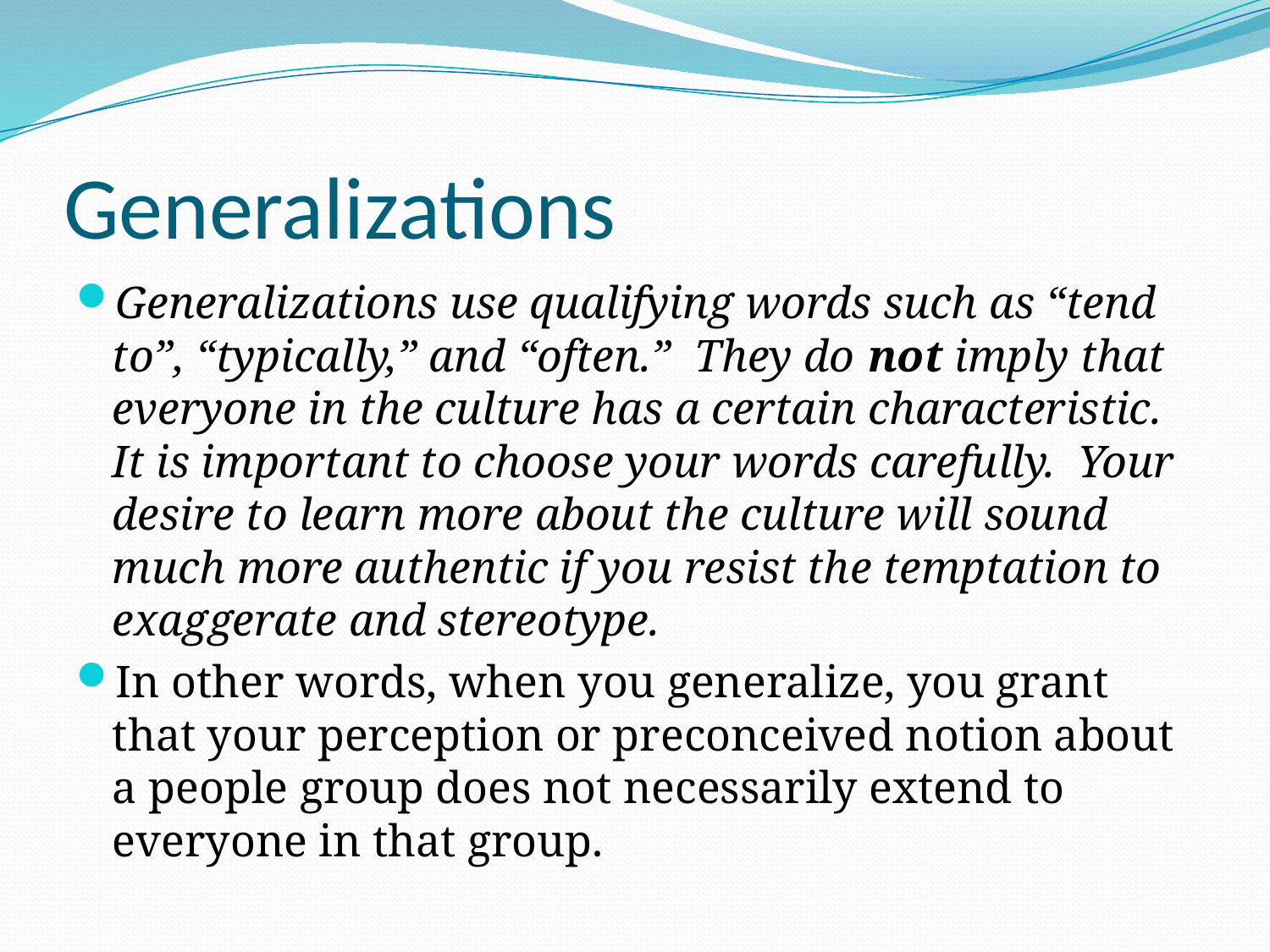

# Generalizations
Generalizations use qualifying words such as “tend to”, “typically,” and “often.”  They do not imply that everyone in the culture has a certain characteristic.  It is important to choose your words carefully.  Your desire to learn more about the culture will sound much more authentic if you resist the temptation to exaggerate and stereotype.
In other words, when you generalize, you grant that your perception or preconceived notion about a people group does not necessarily extend to everyone in that group.